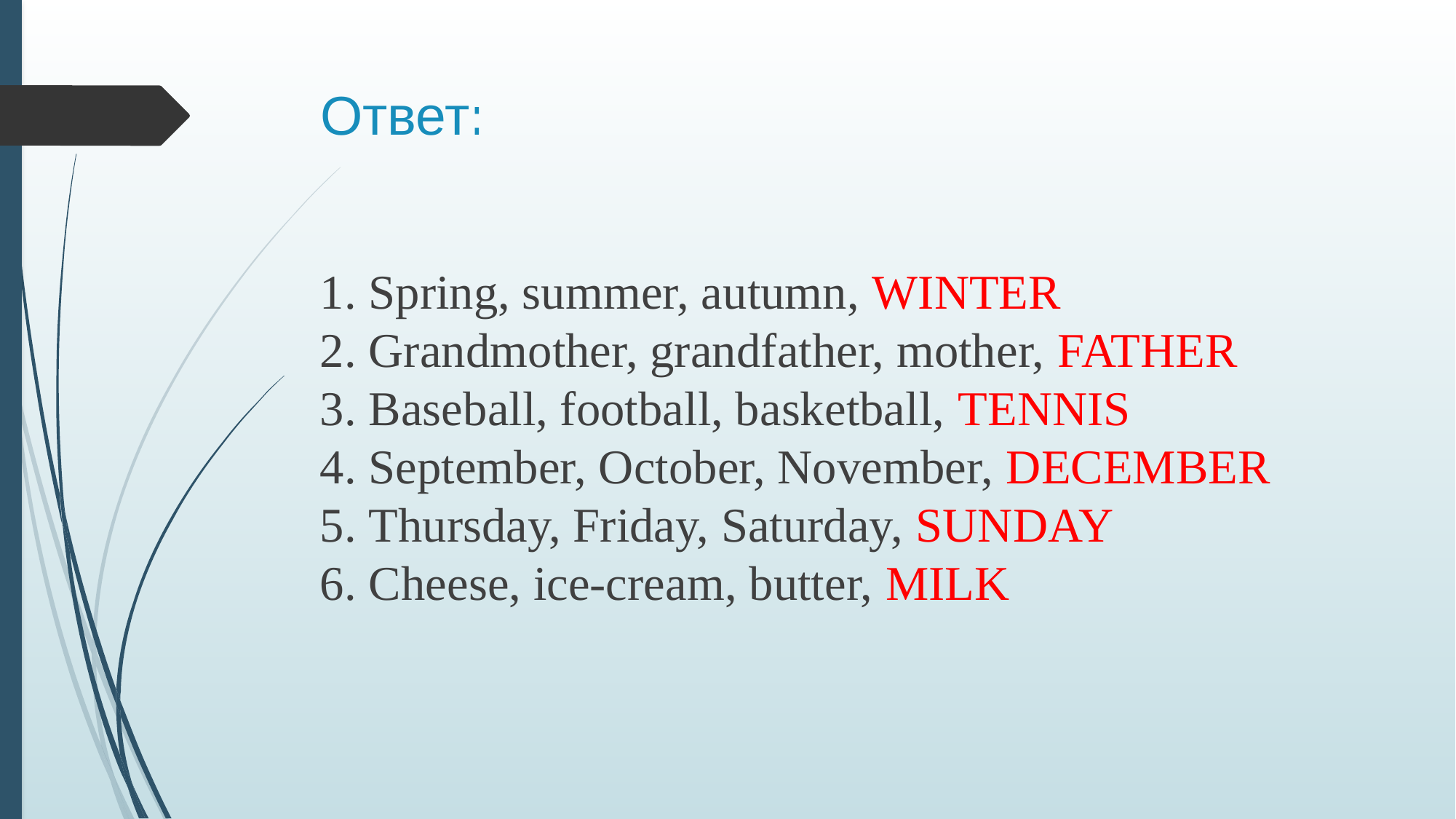

# Ответ:
1. Spring, summer, autumn, WINTER
2. Grandmother, grandfather, mother, FATHER
3. Baseball, football, basketball, TENNIS
4. September, October, November, DECEMBER
5. Thursday, Friday, Saturday, SUNDAY
6. Cheese, ice-cream, butter, MILK